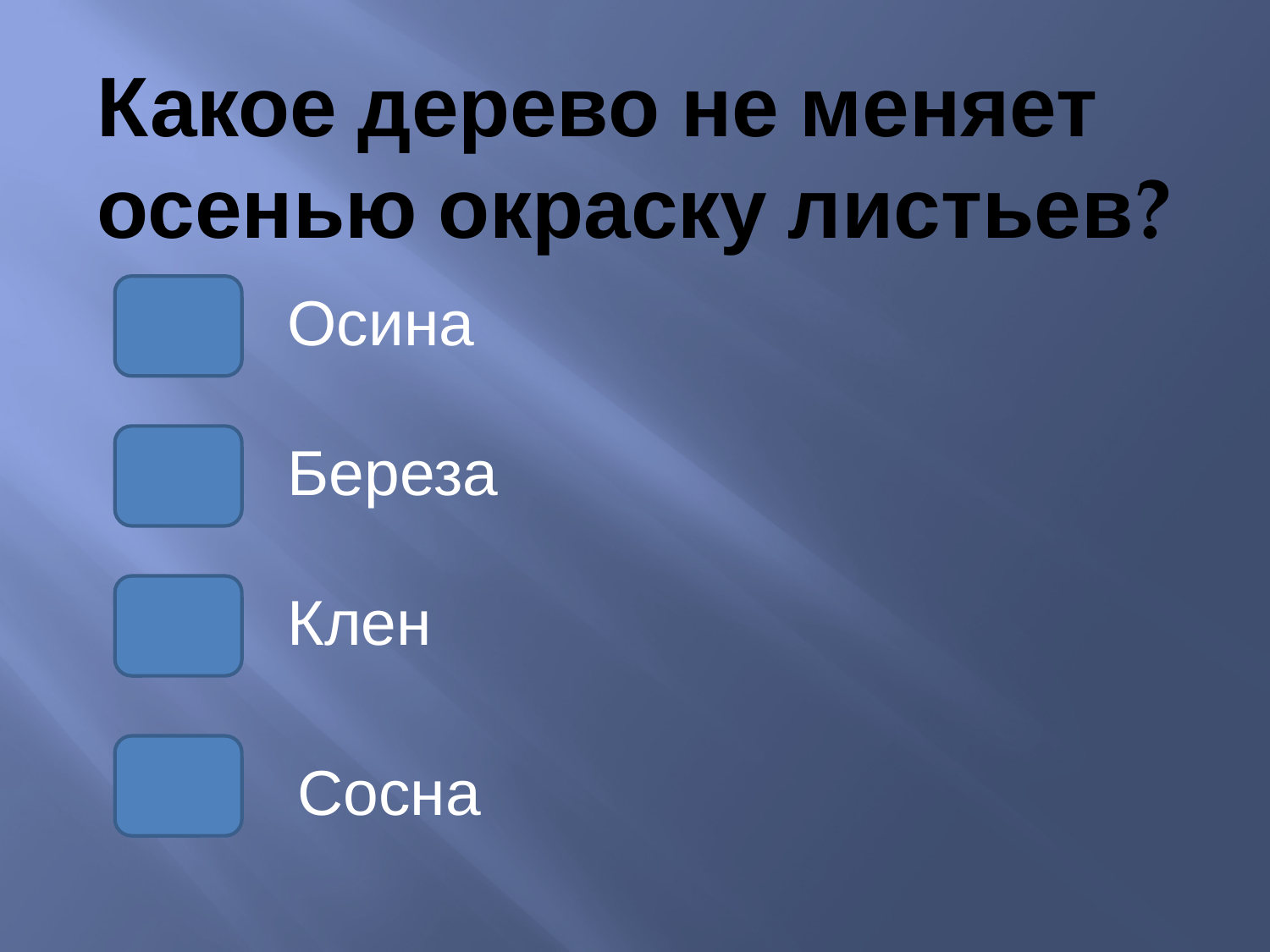

Какое дерево не меняет осенью окраску листьев?

Осина

Береза

Клен

Сосна